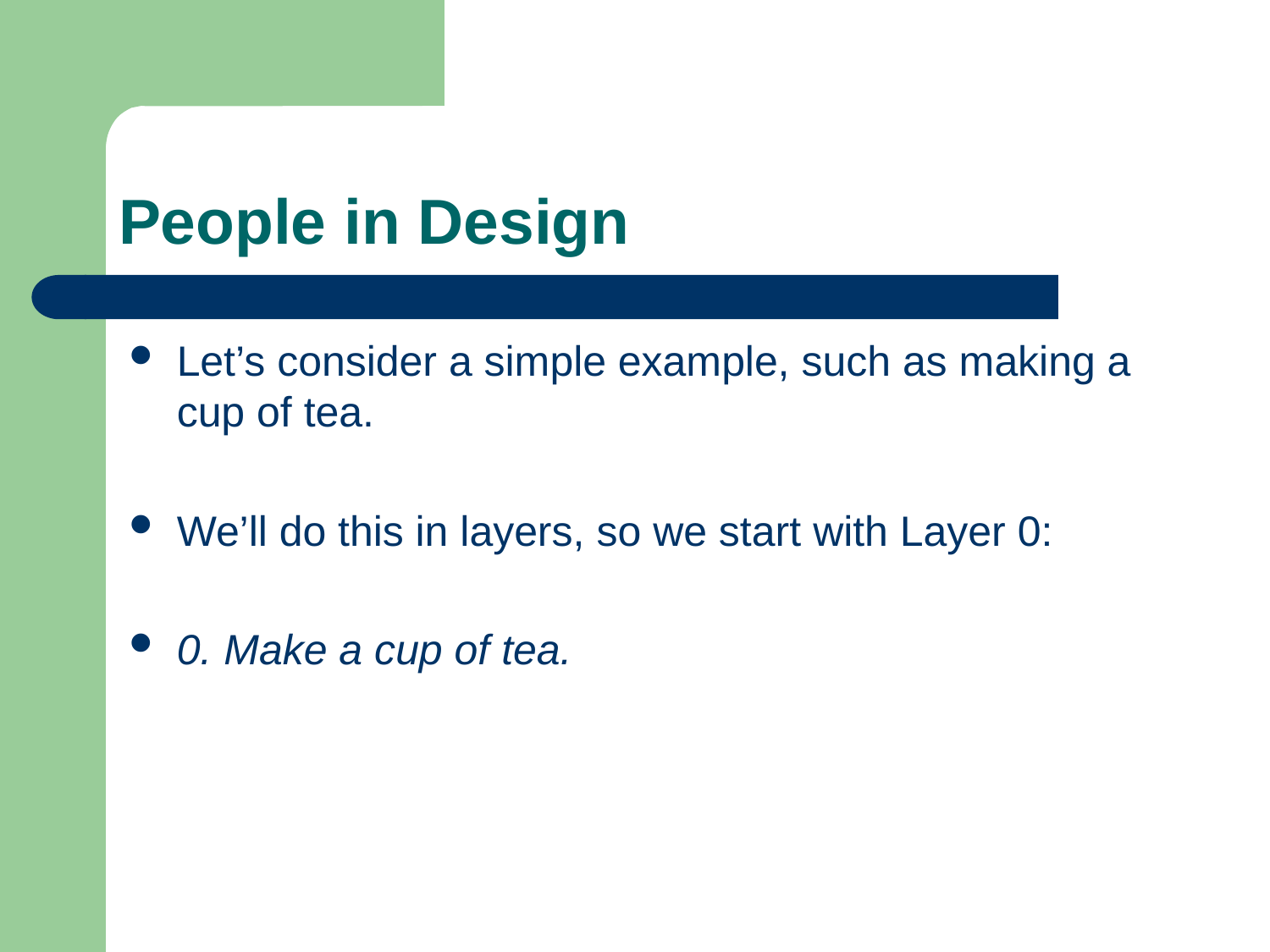

# People in Design
Let’s consider a simple example, such as making a cup of tea.

We’ll do this in layers, so we start with Layer 0:

0. Make a cup of tea.